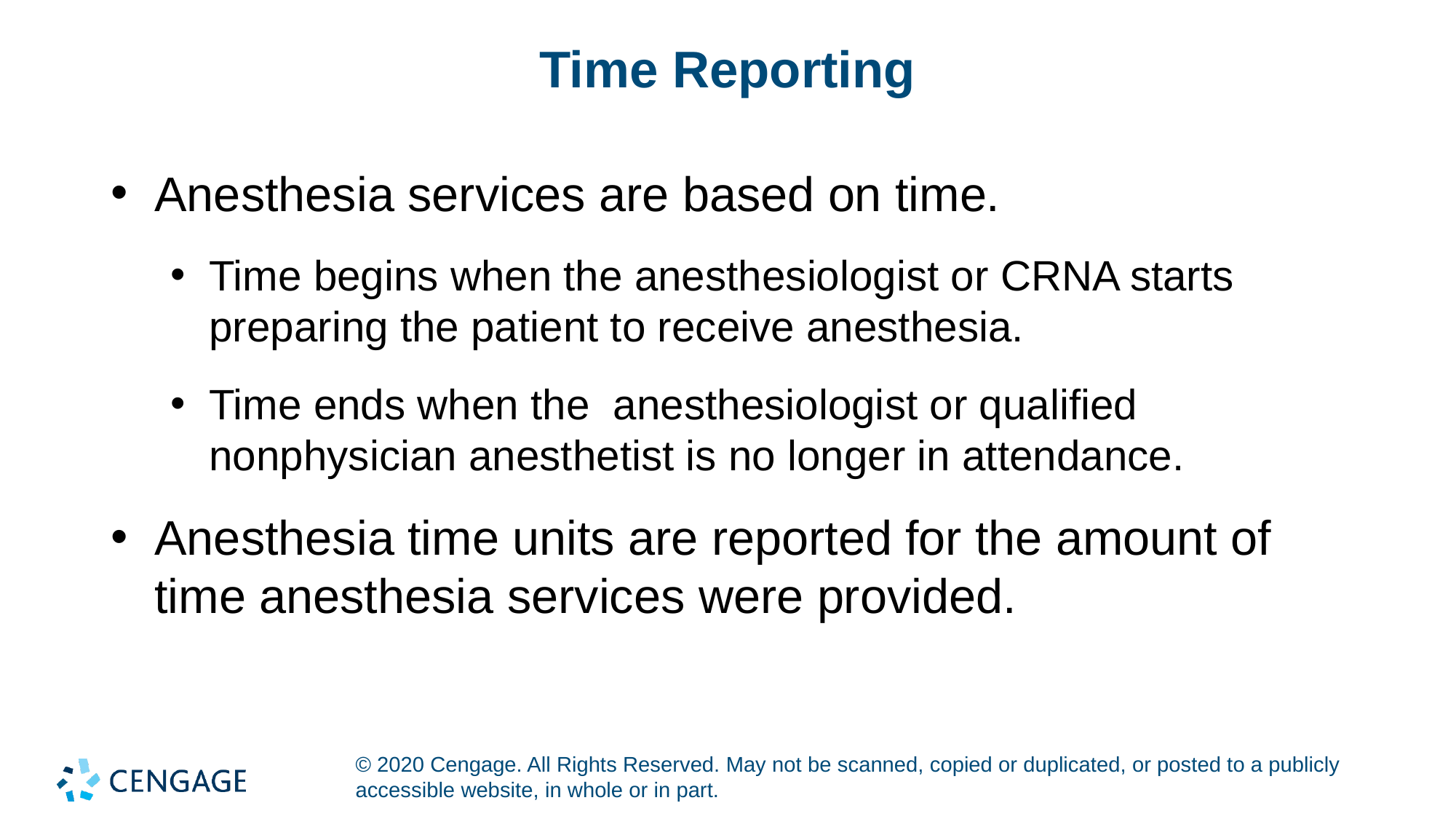

# Time Reporting
Anesthesia services are based on time.
Time begins when the anesthesiologist or CRNA starts preparing the patient to receive anesthesia.
Time ends when the  anesthesiologist or qualified nonphysician anesthetist is no longer in attendance.
Anesthesia time units are reported for the amount of time anesthesia services were provided.